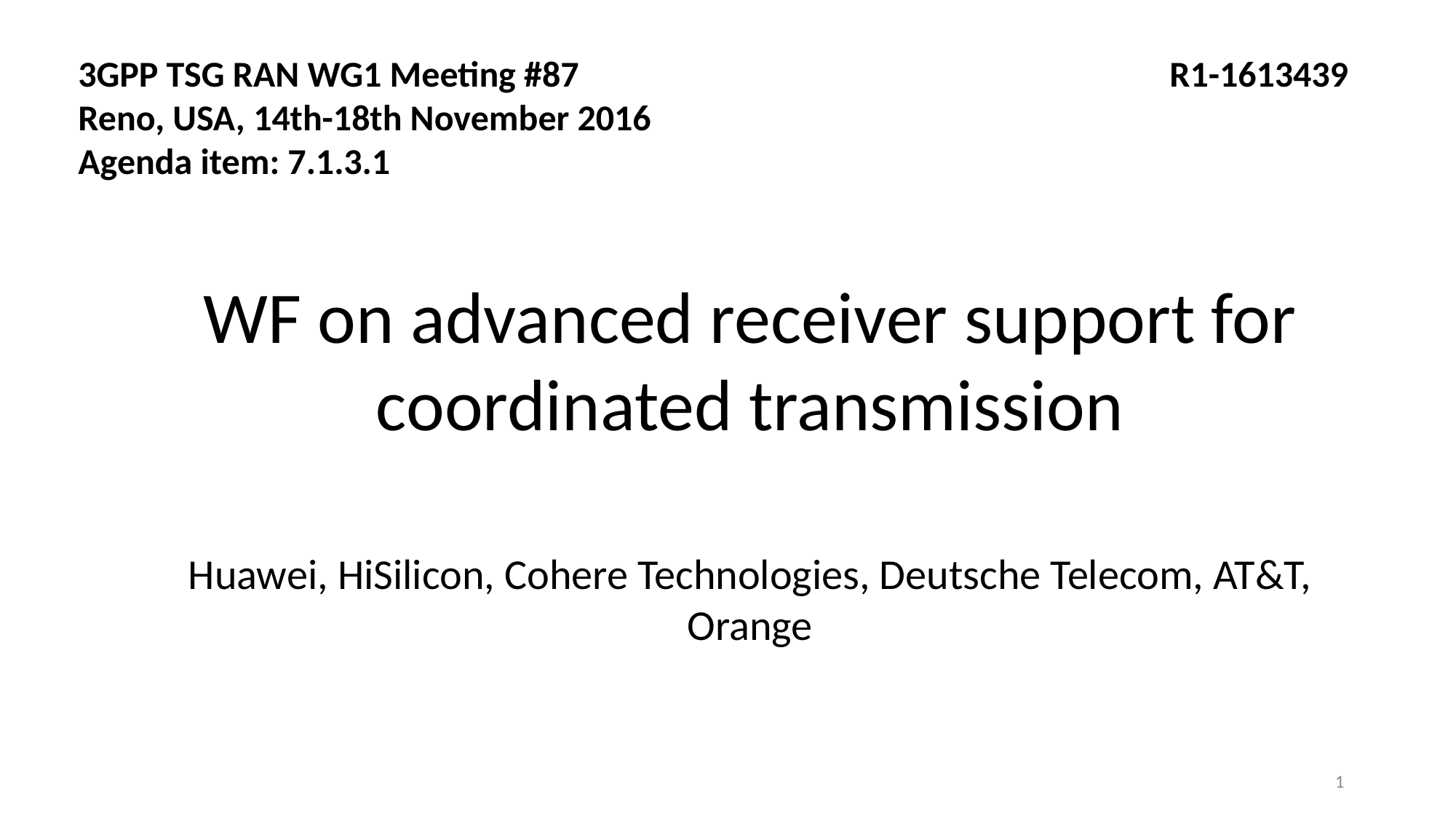

3GPP TSG RAN WG1 Meeting #87 						R1-1613439
Reno, USA, 14th-18th November 2016
Agenda item: 7.1.3.1
WF on advanced receiver support for coordinated transmission

Huawei, HiSilicon, Cohere Technologies, Deutsche Telecom, AT&T, Orange
1